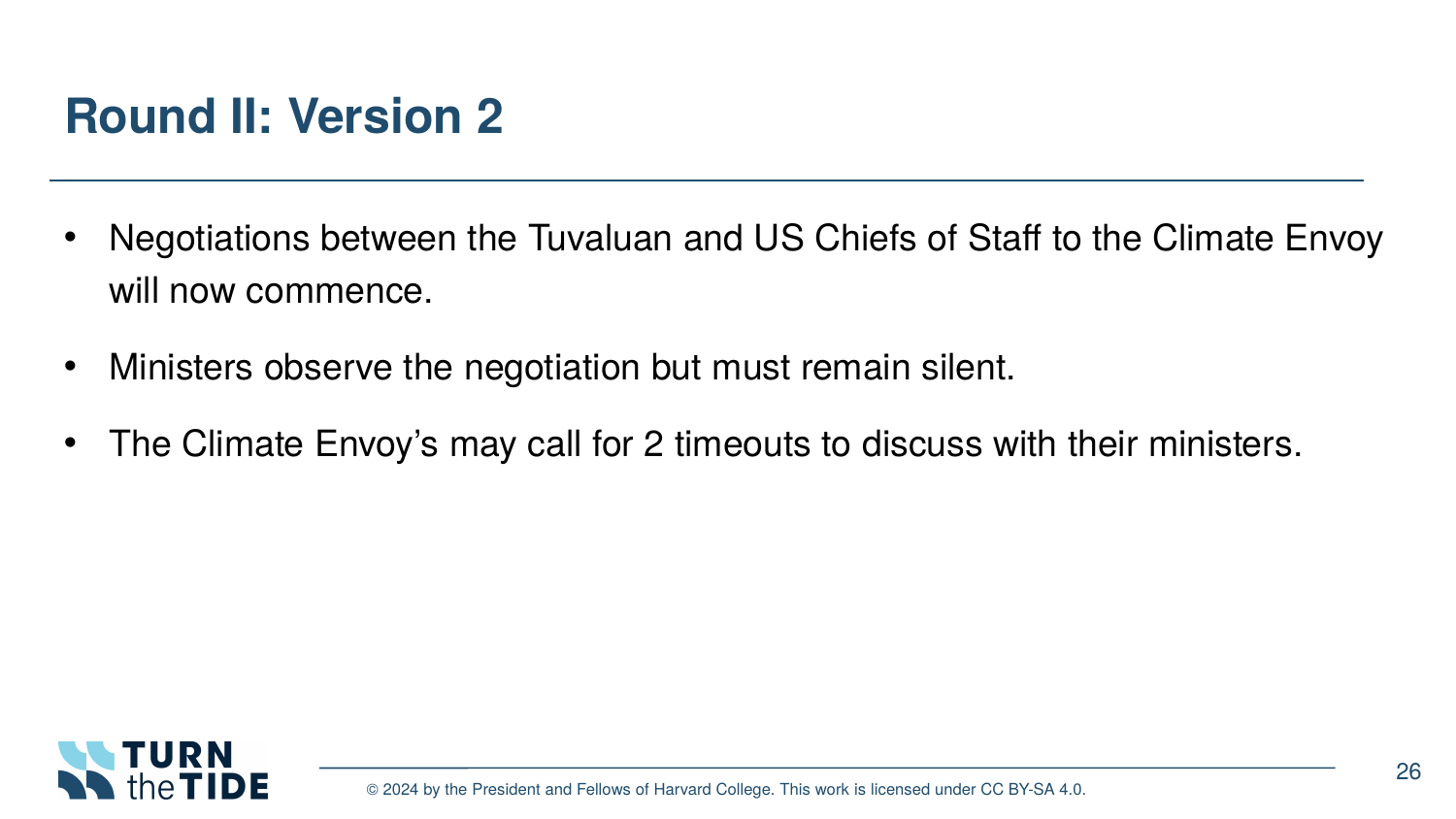

# Round II: Version 2
Negotiations between the Tuvaluan and US Chiefs of Staff to the Climate Envoy will now commence.
Ministers observe the negotiation but must remain silent.
The Climate Envoy’s may call for 2 timeouts to discuss with their ministers.
26